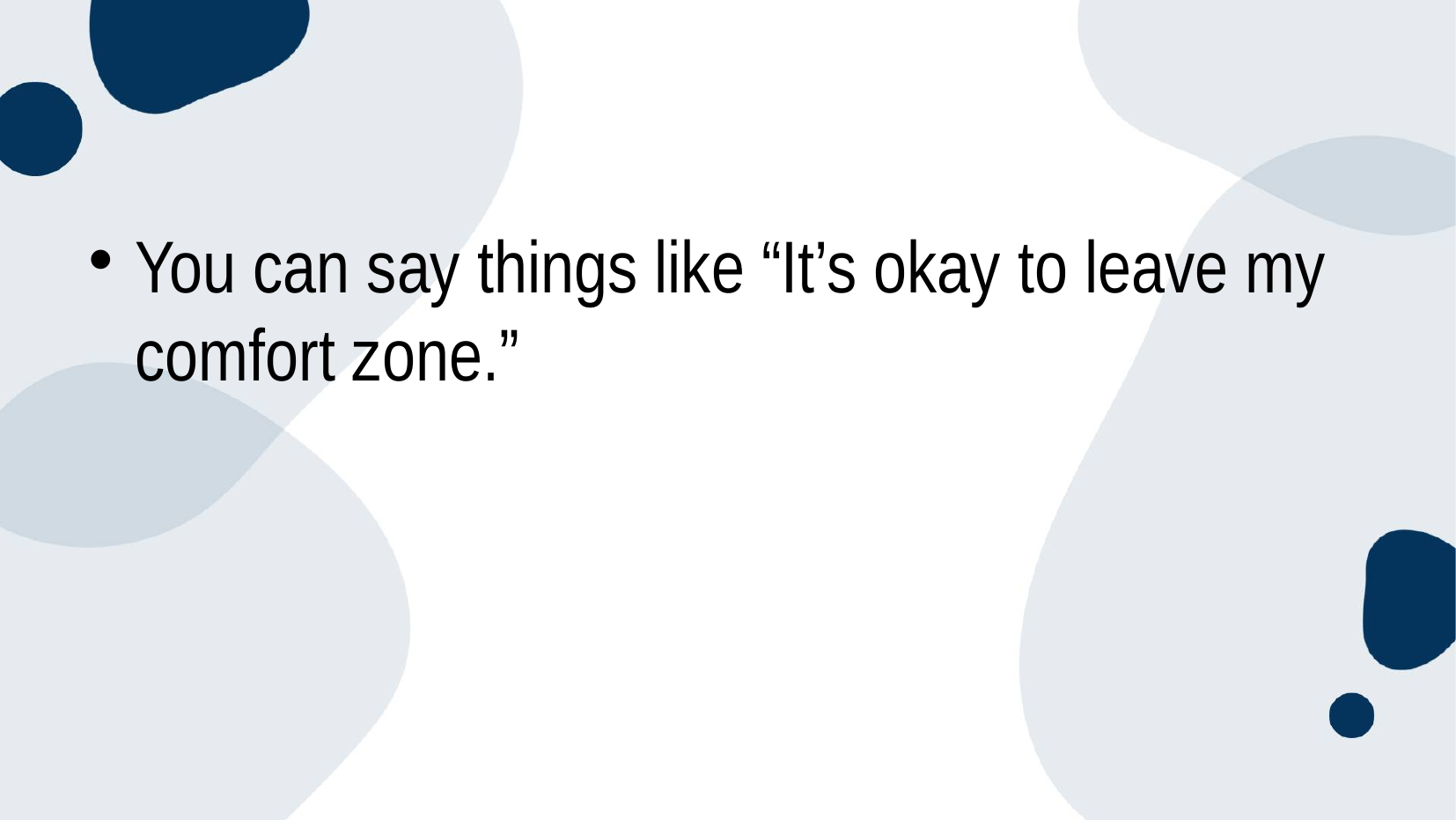

You can say things like “It’s okay to leave my comfort zone.”